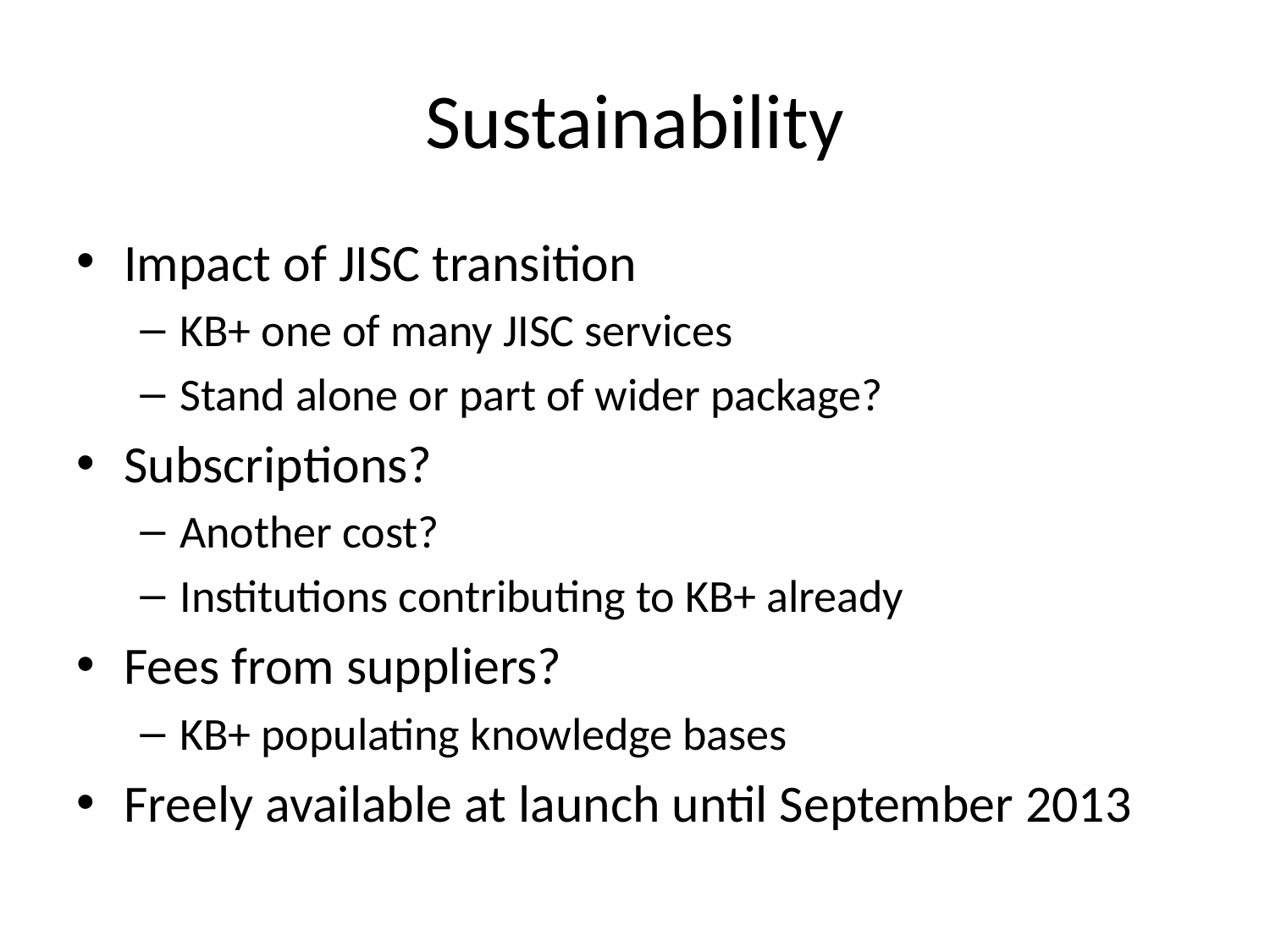

# Sustainability
Impact of JISC transition
KB+ one of many JISC services
Stand alone or part of wider package?
Subscriptions?
Another cost?
Institutions contributing to KB+ already
Fees from suppliers?
KB+ populating knowledge bases
Freely available at launch until September 2013